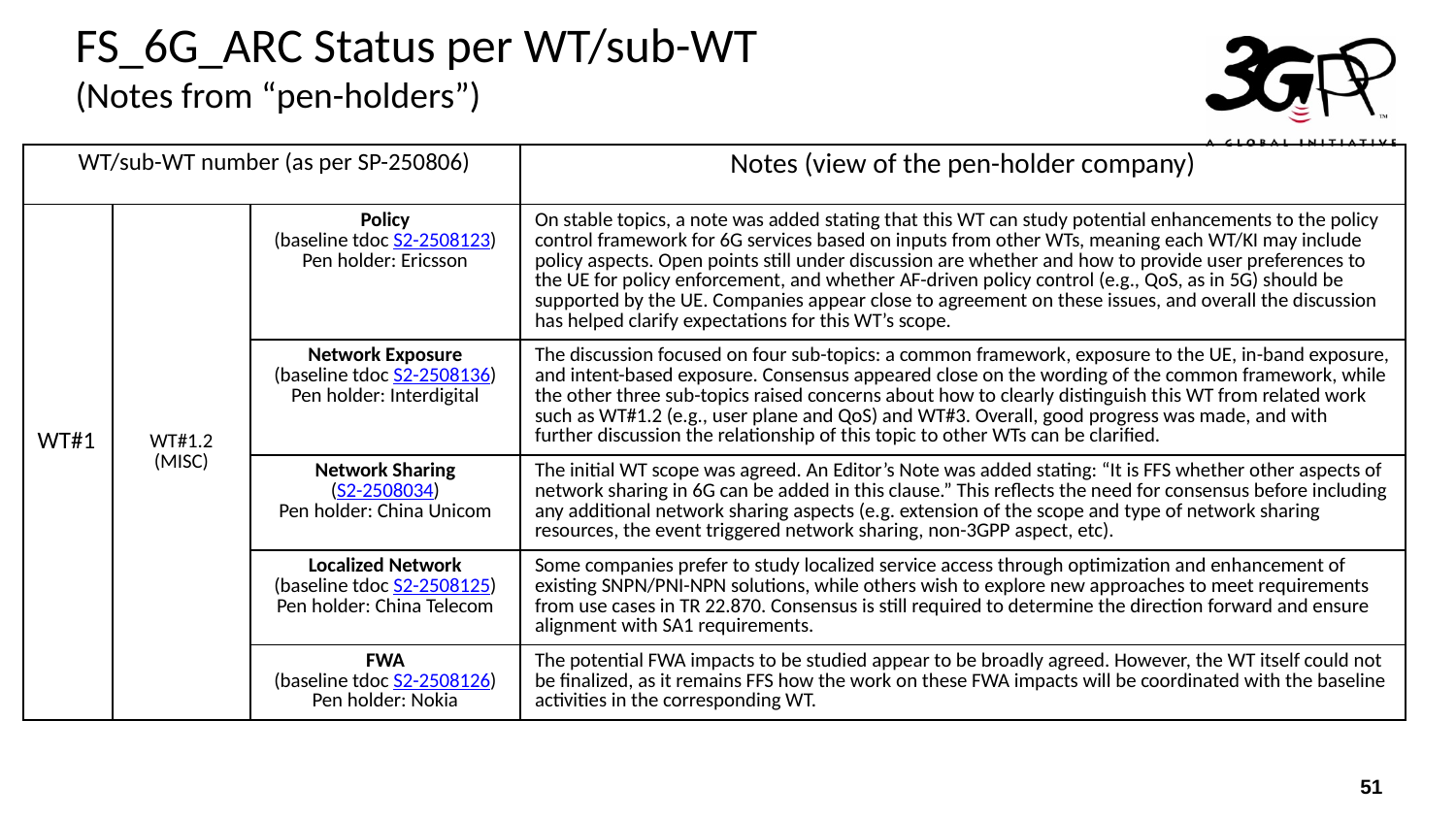

# FS_6G_ARC Status per WT/sub-WT (Notes from “pen-holders”)
| WT/sub-WT number (as per SP-250806) |  |  | Notes (view of the pen-holder company) |
| --- | --- | --- | --- |
| WT#1 | WT#1.2 (MISC) | Policy (baseline tdoc S2-2508123) Pen holder: Ericsson | On stable topics, a note was added stating that this WT can study potential enhancements to the policy control framework for 6G services based on inputs from other WTs, meaning each WT/KI may include policy aspects. Open points still under discussion are whether and how to provide user preferences to the UE for policy enforcement, and whether AF-driven policy control (e.g., QoS, as in 5G) should be supported by the UE. Companies appear close to agreement on these issues, and overall the discussion has helped clarify expectations for this WT’s scope. |
|  |  | Network Exposure (baseline tdoc S2-2508136) Pen holder: Interdigital | The discussion focused on four sub-topics: a common framework, exposure to the UE, in-band exposure, and intent-based exposure. Consensus appeared close on the wording of the common framework, while the other three sub-topics raised concerns about how to clearly distinguish this WT from related work such as WT#1.2 (e.g., user plane and QoS) and WT#3. Overall, good progress was made, and with further discussion the relationship of this topic to other WTs can be clarified. |
|  |  | Network Sharing (S2-2508034) Pen holder: China Unicom | The initial WT scope was agreed. An Editor’s Note was added stating: “It is FFS whether other aspects of network sharing in 6G can be added in this clause.” This reflects the need for consensus before including any additional network sharing aspects (e.g. extension of the scope and type of network sharing resources, the event triggered network sharing, non-3GPP aspect, etc). |
|  |  | Localized Network (baseline tdoc S2-2508125) Pen holder: China Telecom | Some companies prefer to study localized service access through optimization and enhancement of existing SNPN/PNI-NPN solutions, while others wish to explore new approaches to meet requirements from use cases in TR 22.870. Consensus is still required to determine the direction forward and ensure alignment with SA1 requirements. |
|  |  | FWA (baseline tdoc S2-2508126) Pen holder: Nokia | The potential FWA impacts to be studied appear to be broadly agreed. However, the WT itself could not be finalized, as it remains FFS how the work on these FWA impacts will be coordinated with the baseline activities in the corresponding WT. |